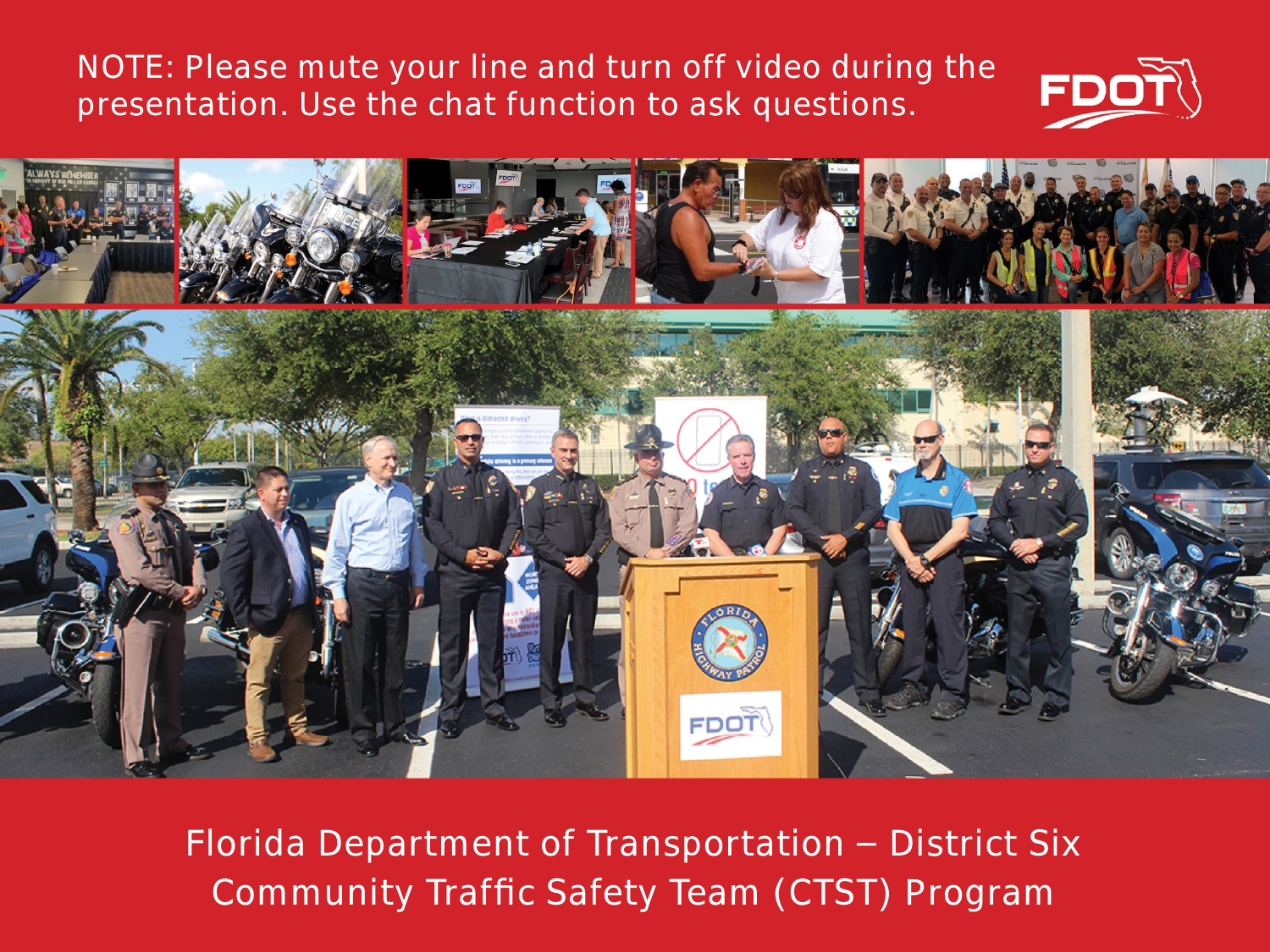

NOTE: Please mute your line and turn off video during the presentation. Use the chat function to ask questions.
Florida Department of Transportation – District Six
Community Traffic Safety Team (CTST) Program